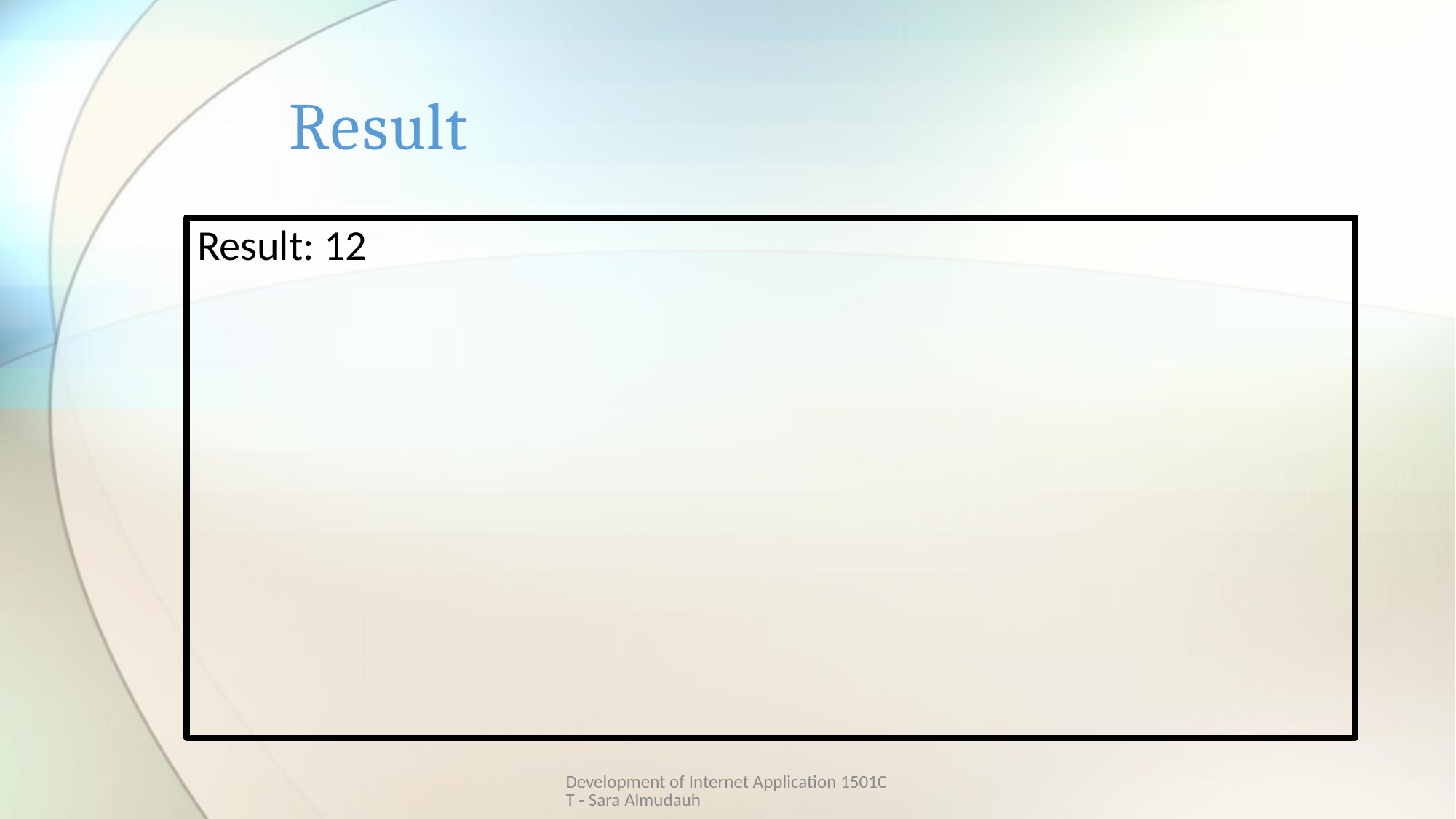

# Result
Result: 12
Development of Internet Application 1501CT - Sara Almudauh